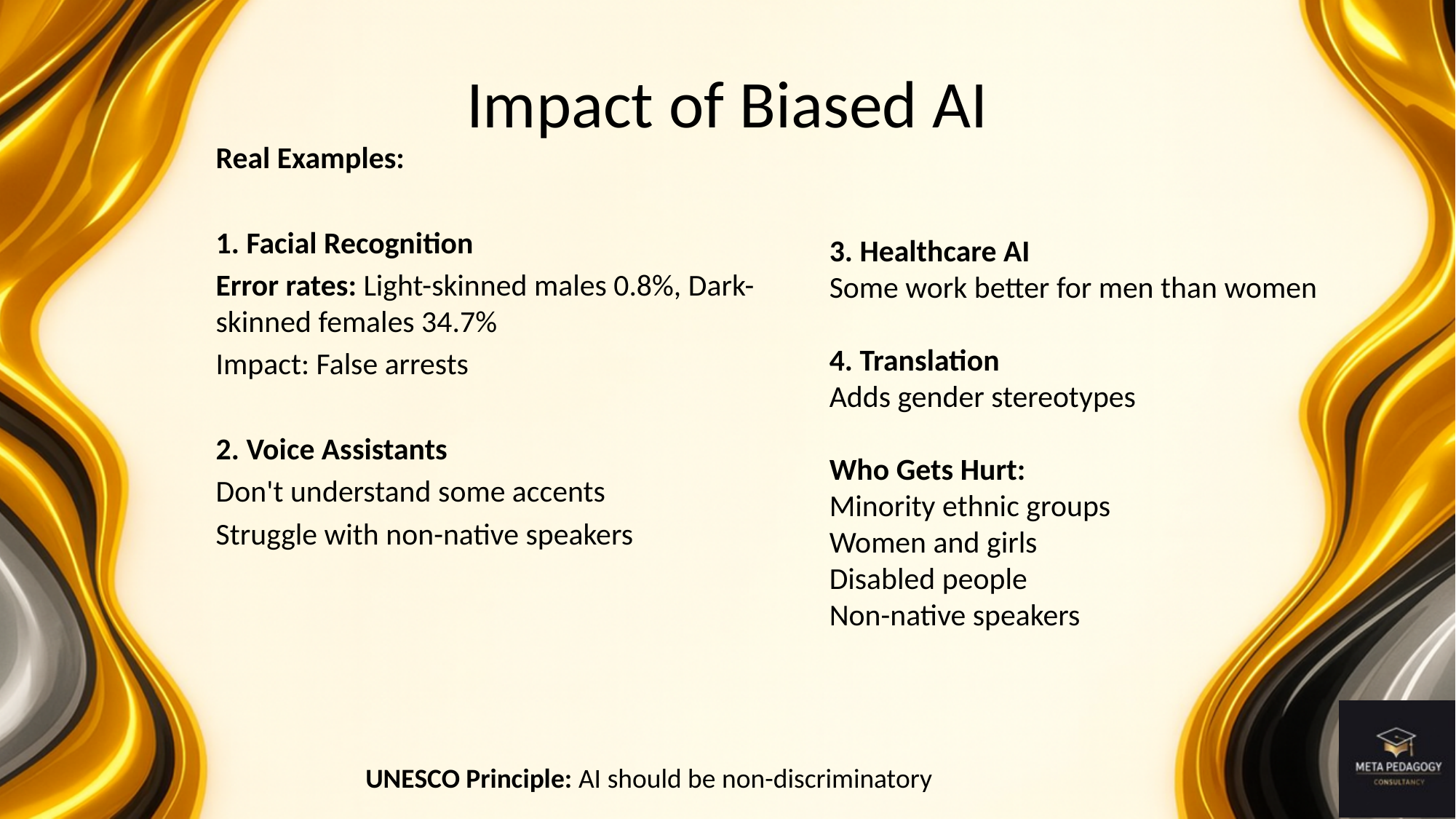

# Impact of Biased AI
Real Examples:

1. Facial Recognition
Error rates: Light-skinned males 0.8%, Dark-skinned females 34.7%
Impact: False arrests

2. Voice Assistants
Don't understand some accents
Struggle with non-native speakers

3. Healthcare AI
Some work better for men than women

4. Translation
Adds gender stereotypes

Who Gets Hurt:
Minority ethnic groups
Women and girls
Disabled people
Non-native speakers

UNESCO Principle: AI should be non-discriminatory